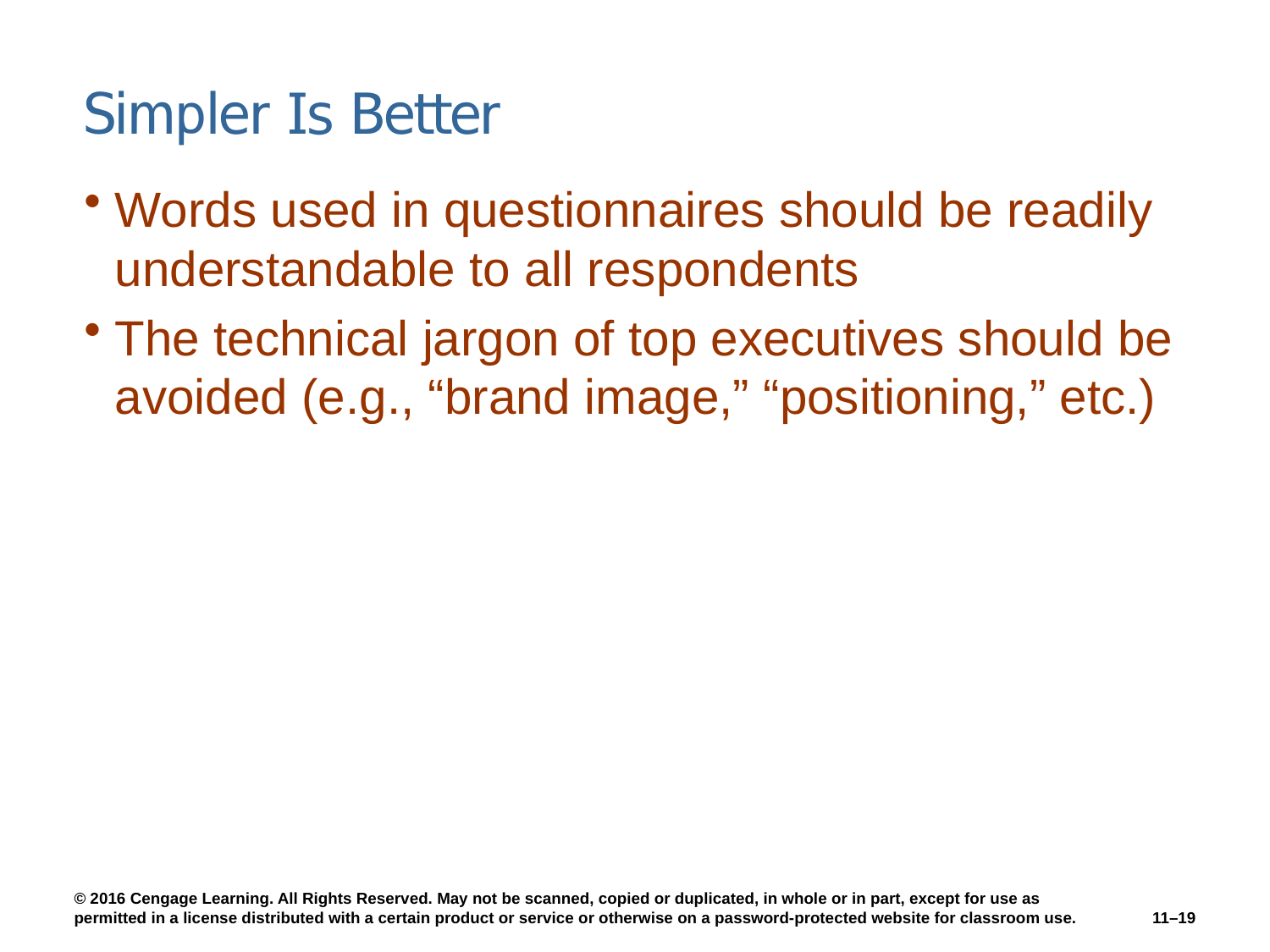

# Simpler Is Better
Words used in questionnaires should be readily understandable to all respondents
The technical jargon of top executives should be avoided (e.g., “brand image,” “positioning,” etc.)

11–19
© 2016 Cengage Learning. All Rights Reserved. May not be scanned, copied or duplicated, in whole or in part, except for use as permitted in a license distributed with a certain product or service or otherwise on a password-protected website for classroom use.